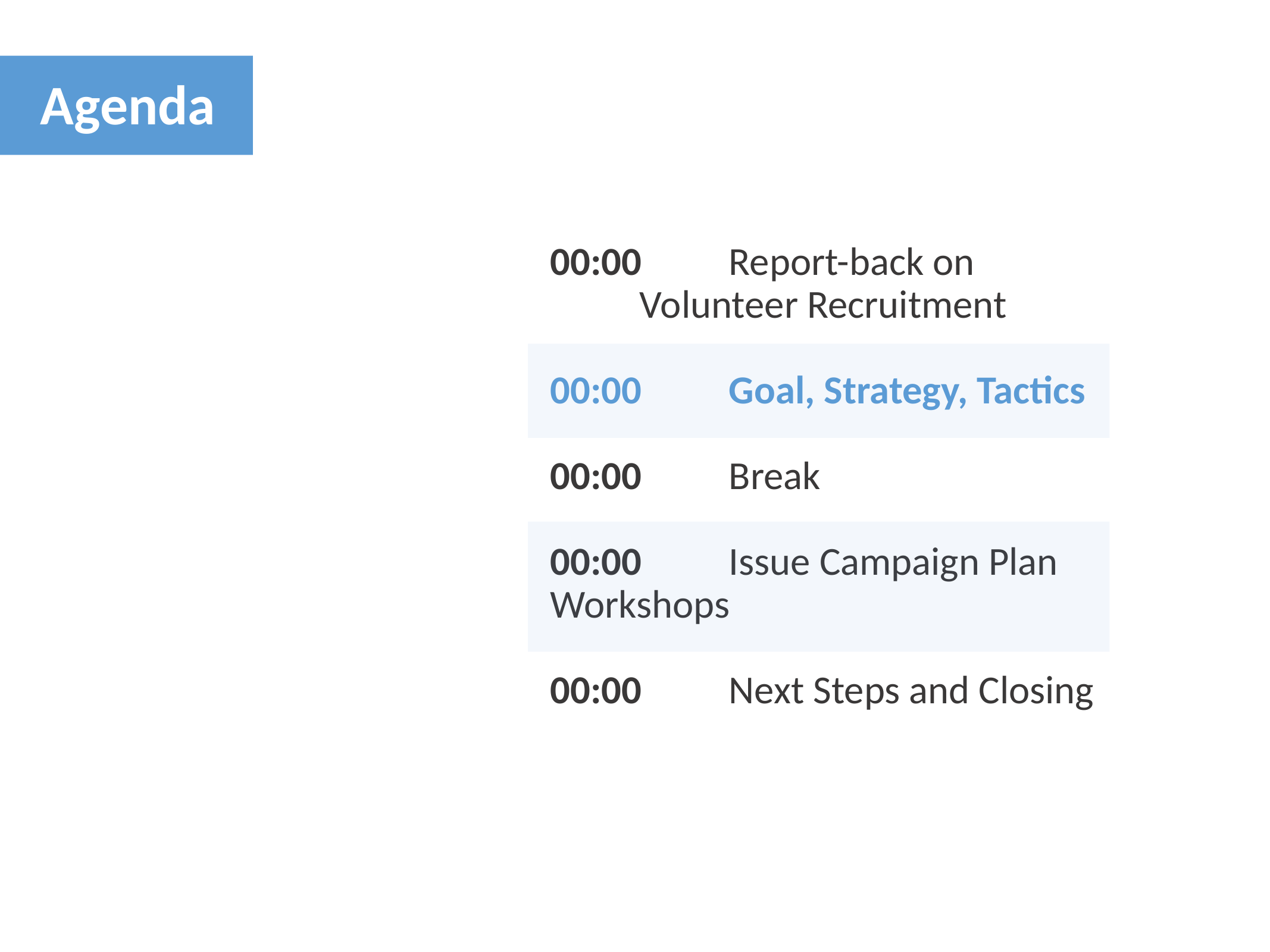

Agenda
00:00	Report-back on
	Volunteer Recruitment

00:00	Goal, Strategy, Tactics

00:00	Break

00:00	Issue Campaign Plan 	Workshops

00:00	Next Steps and Closing